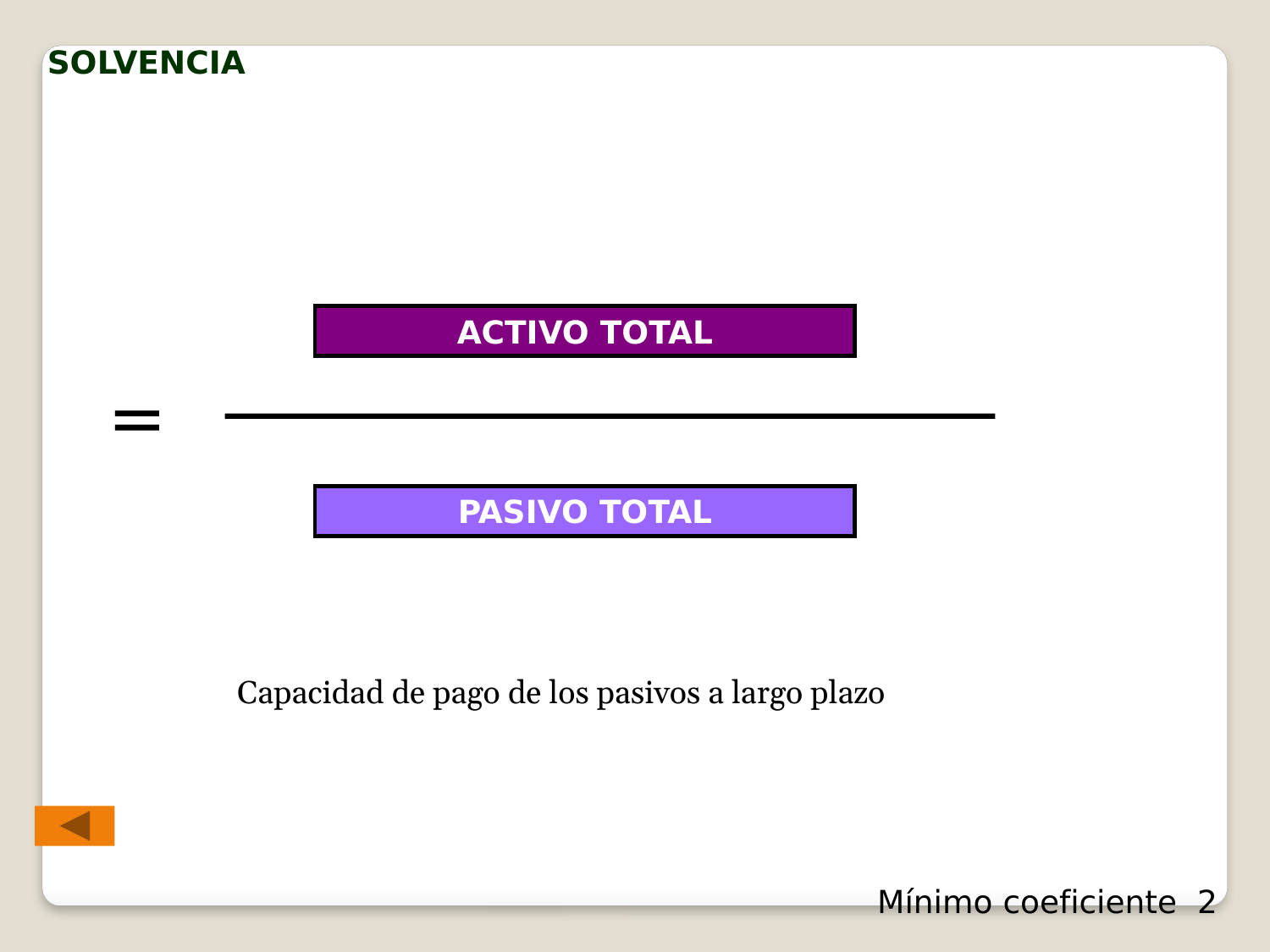

SOLVENCIA
ACTIVO TOTAL
=

PASIVO TOTAL
Capacidad de pago de los pasivos a largo plazo

Mínimo coeficiente  2